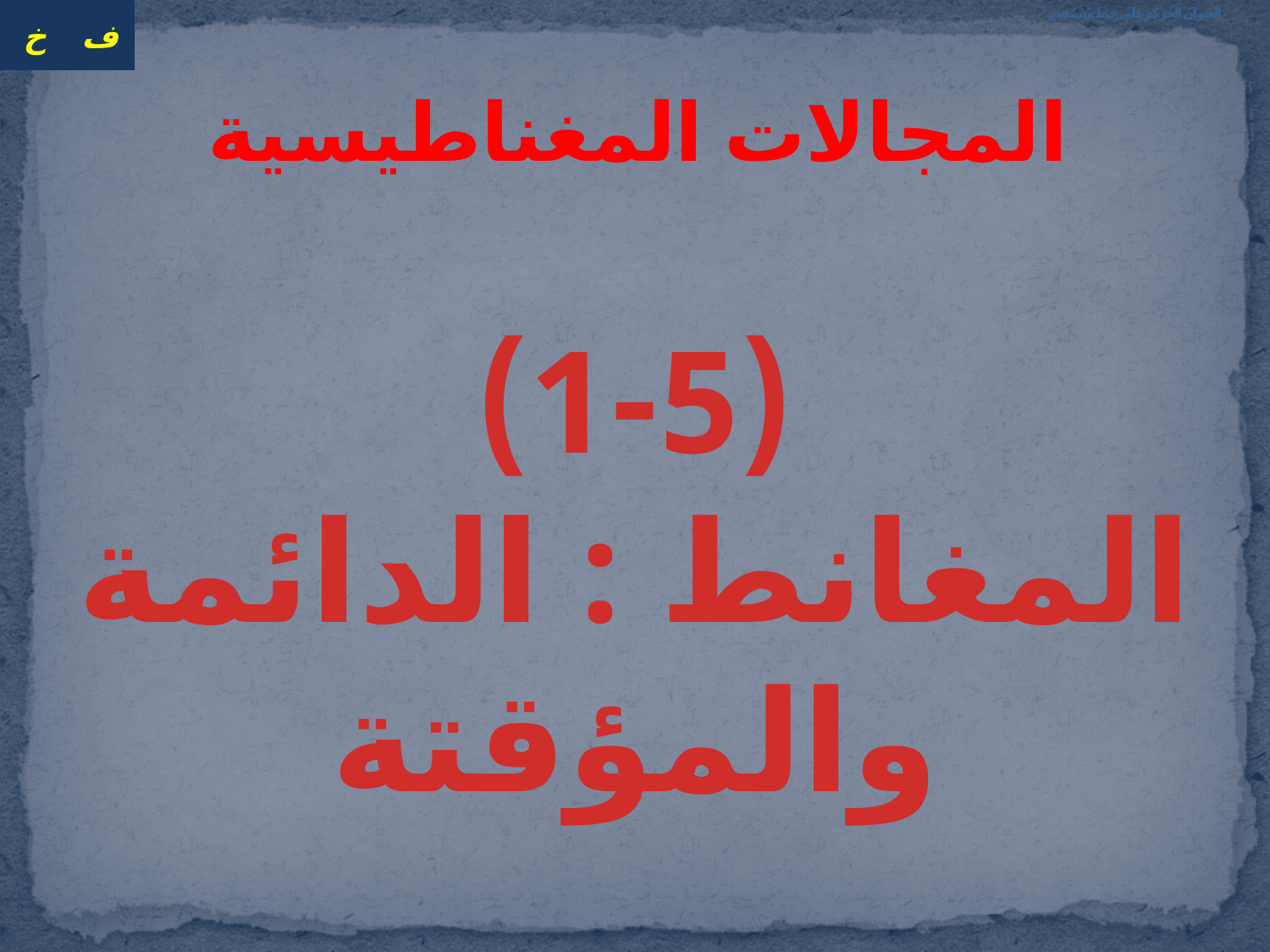

# العنوان الحركة على خط مستقيم
المجالات المغناطيسية
(1-5)
المغانط : الدائمة والمؤقتة